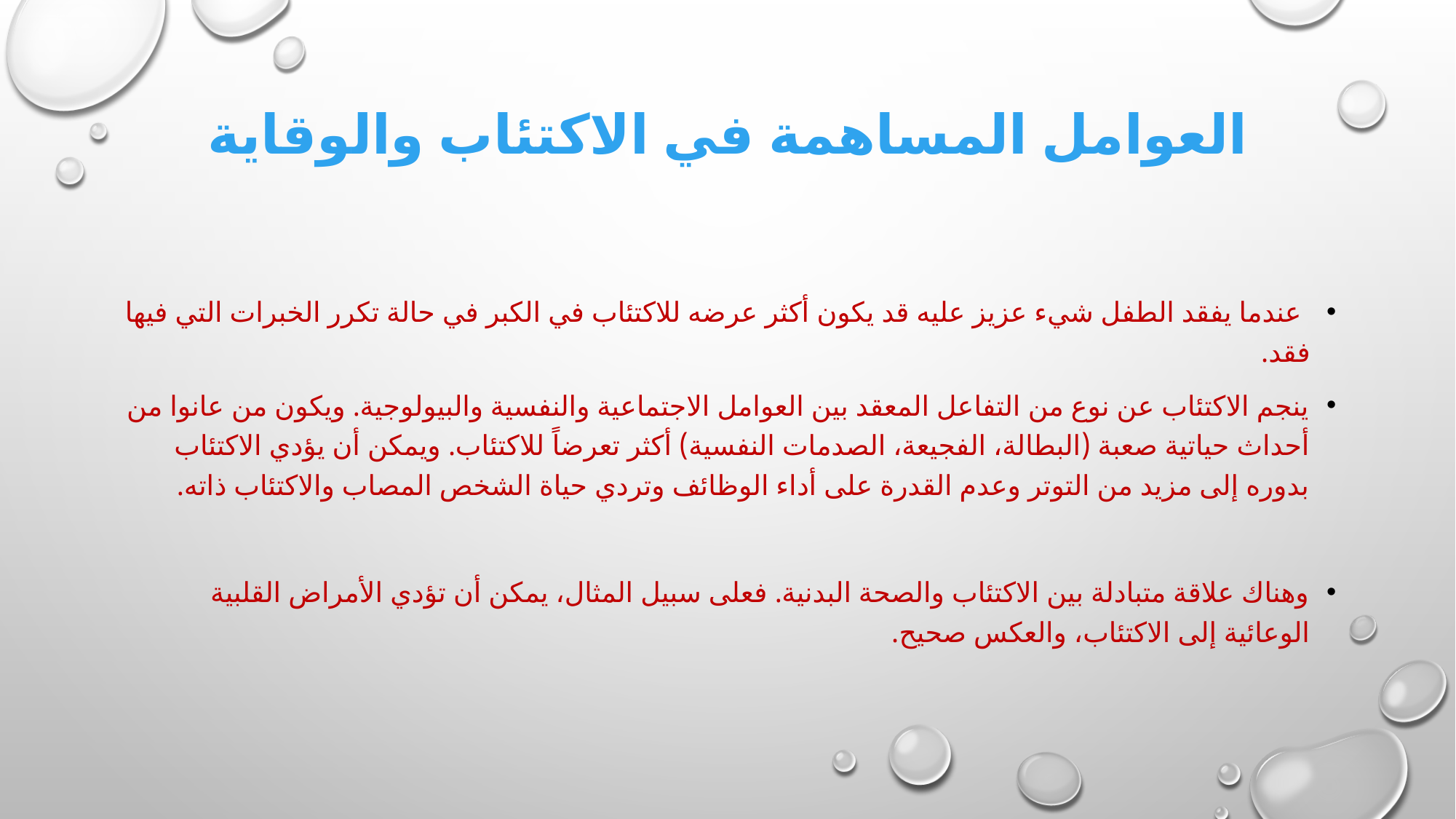

# العوامل المساهمة في الاكتئاب والوقاية
 عندما يفقد الطفل شيء عزيز عليه قد يكون أكثر عرضه للاكتئاب في الكبر في حالة تكرر الخبرات التي فيها فقد.
ينجم الاكتئاب عن نوع من التفاعل المعقد بين العوامل الاجتماعية والنفسية والبيولوجية. ويكون من عانوا من أحداث حياتية صعبة (البطالة، الفجيعة، الصدمات النفسية) أكثر تعرضاً للاكتئاب. ويمكن أن يؤدي الاكتئاب بدوره إلى مزيد من التوتر وعدم القدرة على أداء الوظائف وتردي حياة الشخص المصاب والاكتئاب ذاته.

وهناك علاقة متبادلة بين الاكتئاب والصحة البدنية. فعلى سبيل المثال، يمكن أن تؤدي الأمراض القلبية الوعائية إلى الاكتئاب، والعكس صحيح.